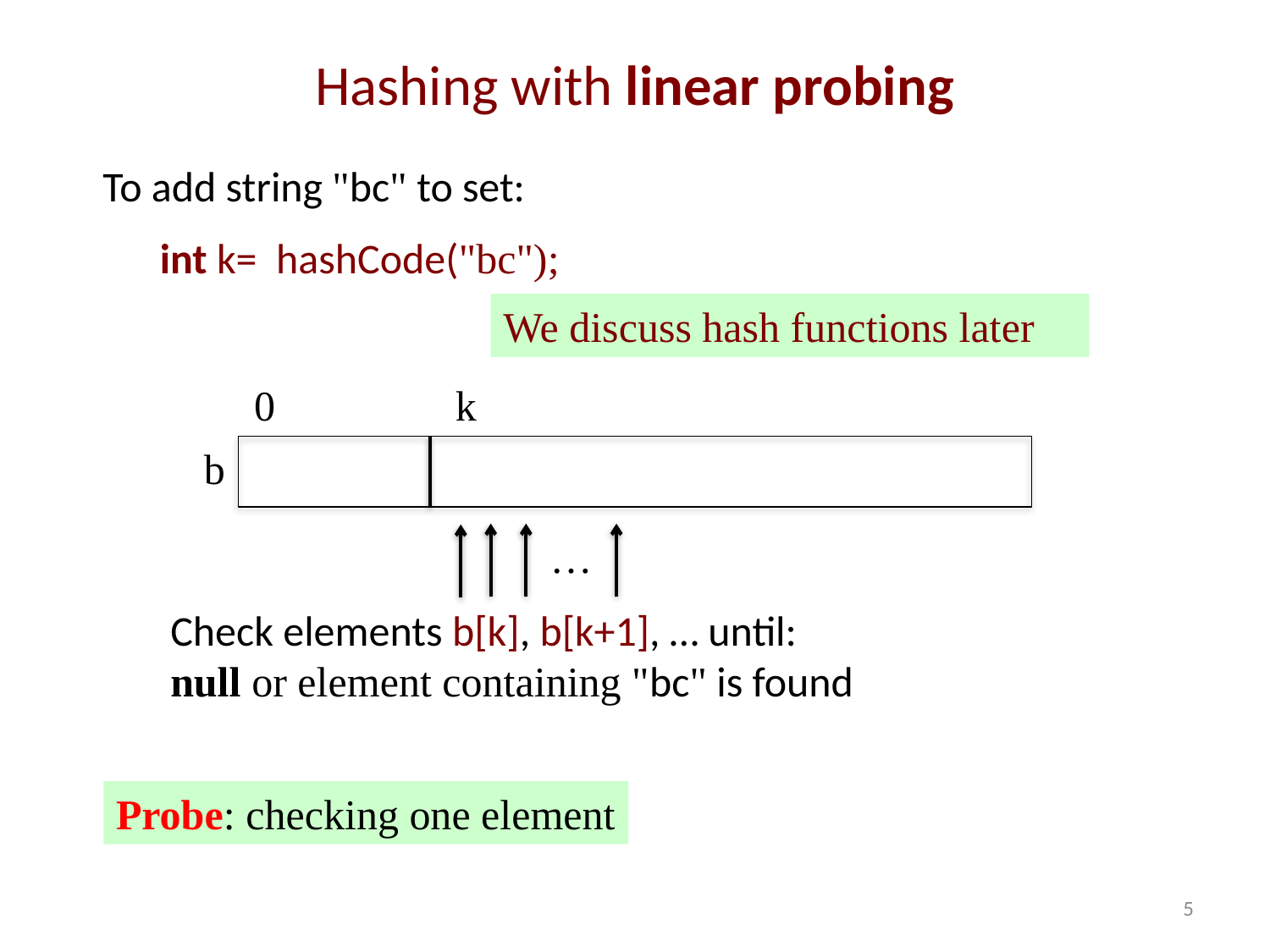

# Hashing with linear probing
To add string "bc" to set:
      int k=  hashCode("bc");
We discuss hash functions later
0                 k
b

…
Check elements b[k], b[k+1], … until:
null or element containing "bc" is found
Probe: checking one element
5